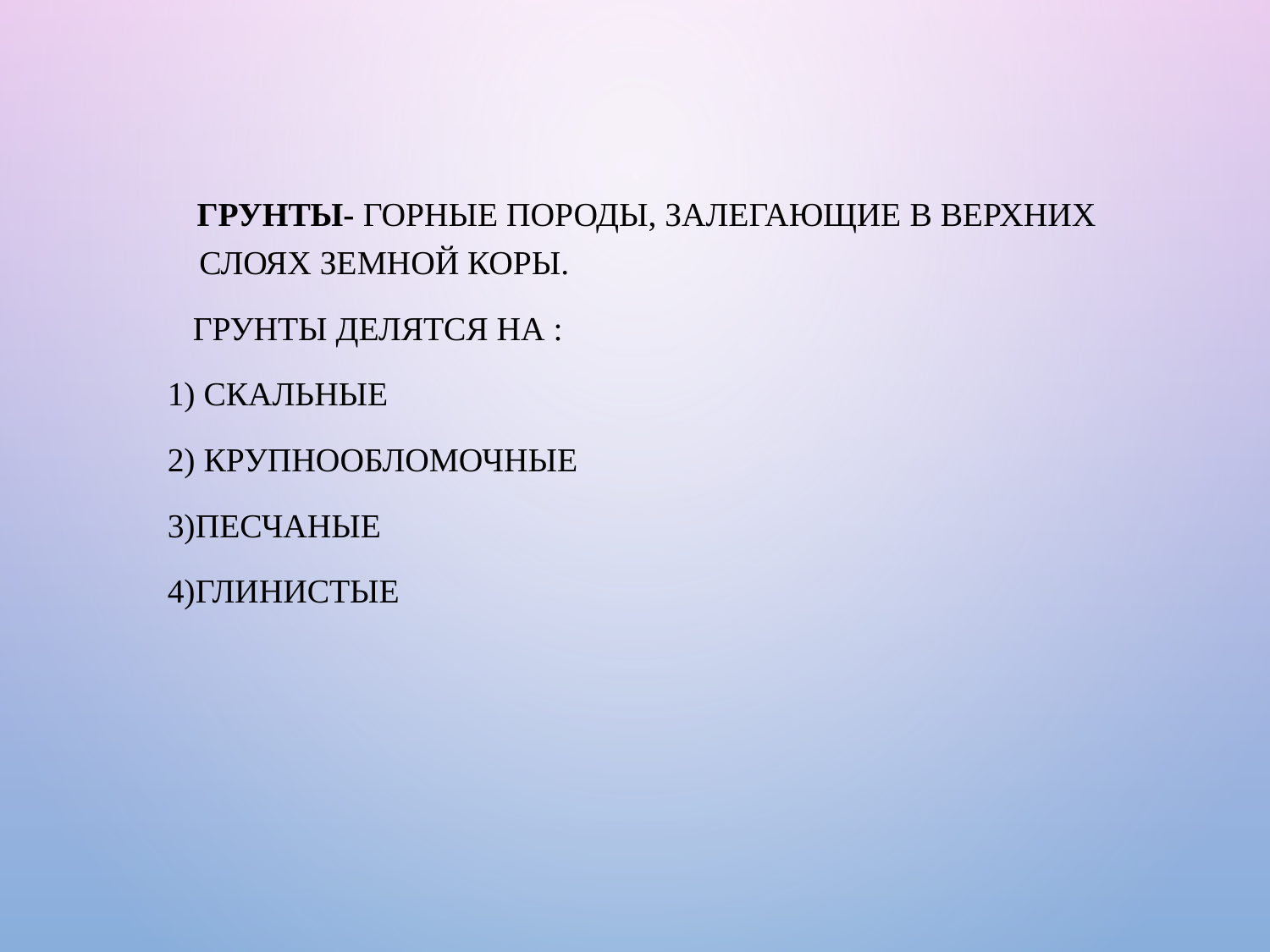

Грунты- горные породы, залегающие в верхних слоях земной коры.
   Грунты делятся на :
1) скальные
2) крупнообломочные
3)песчаные
4)глинистые